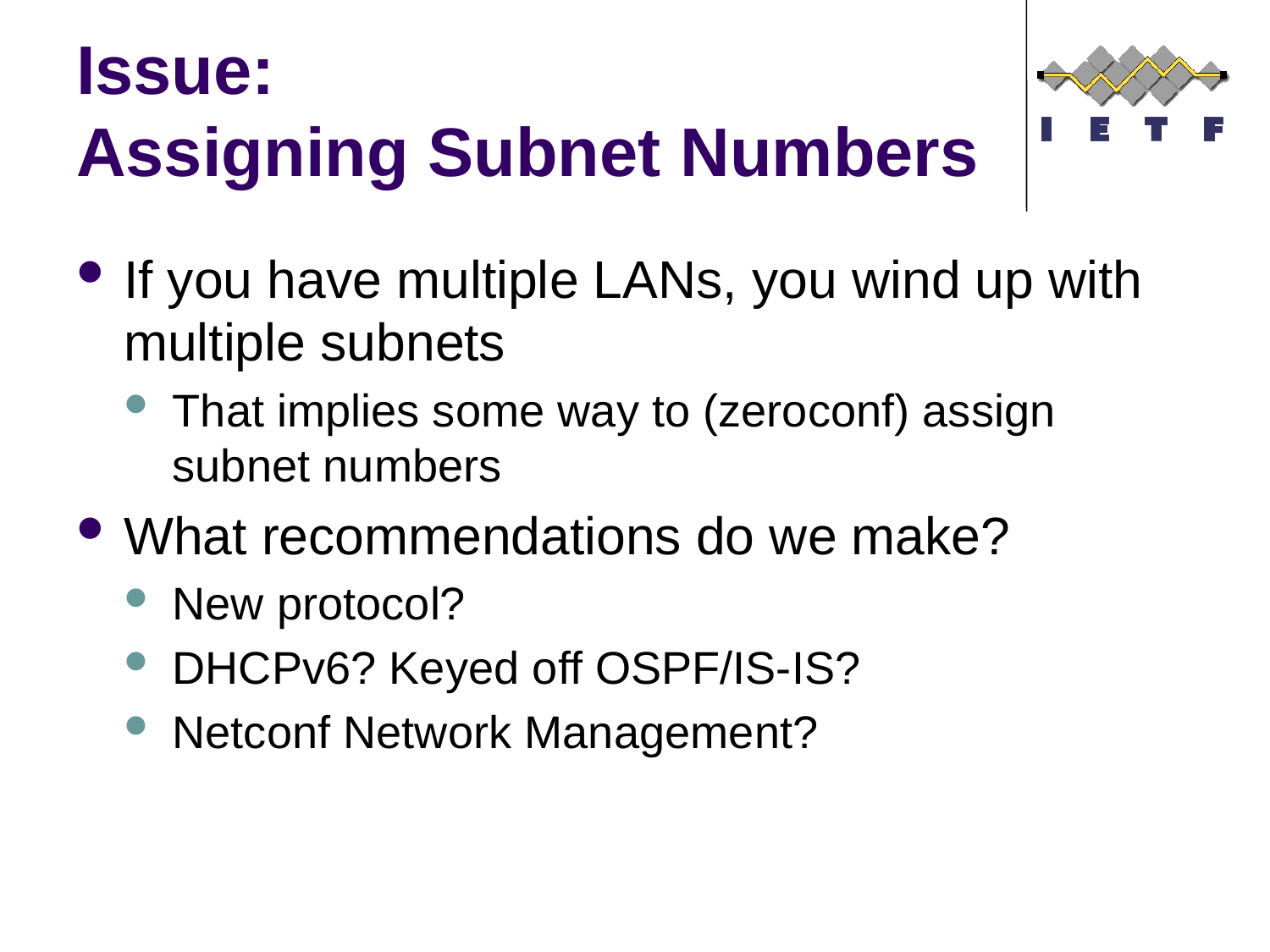

# Issue: Assigning Subnet Numbers
If you have multiple LANs, you wind up with multiple subnets
That implies some way to (zeroconf) assign subnet numbers
What recommendations do we make?
New protocol?
DHCPv6? Keyed off OSPF/IS-IS?
Netconf Network Management?